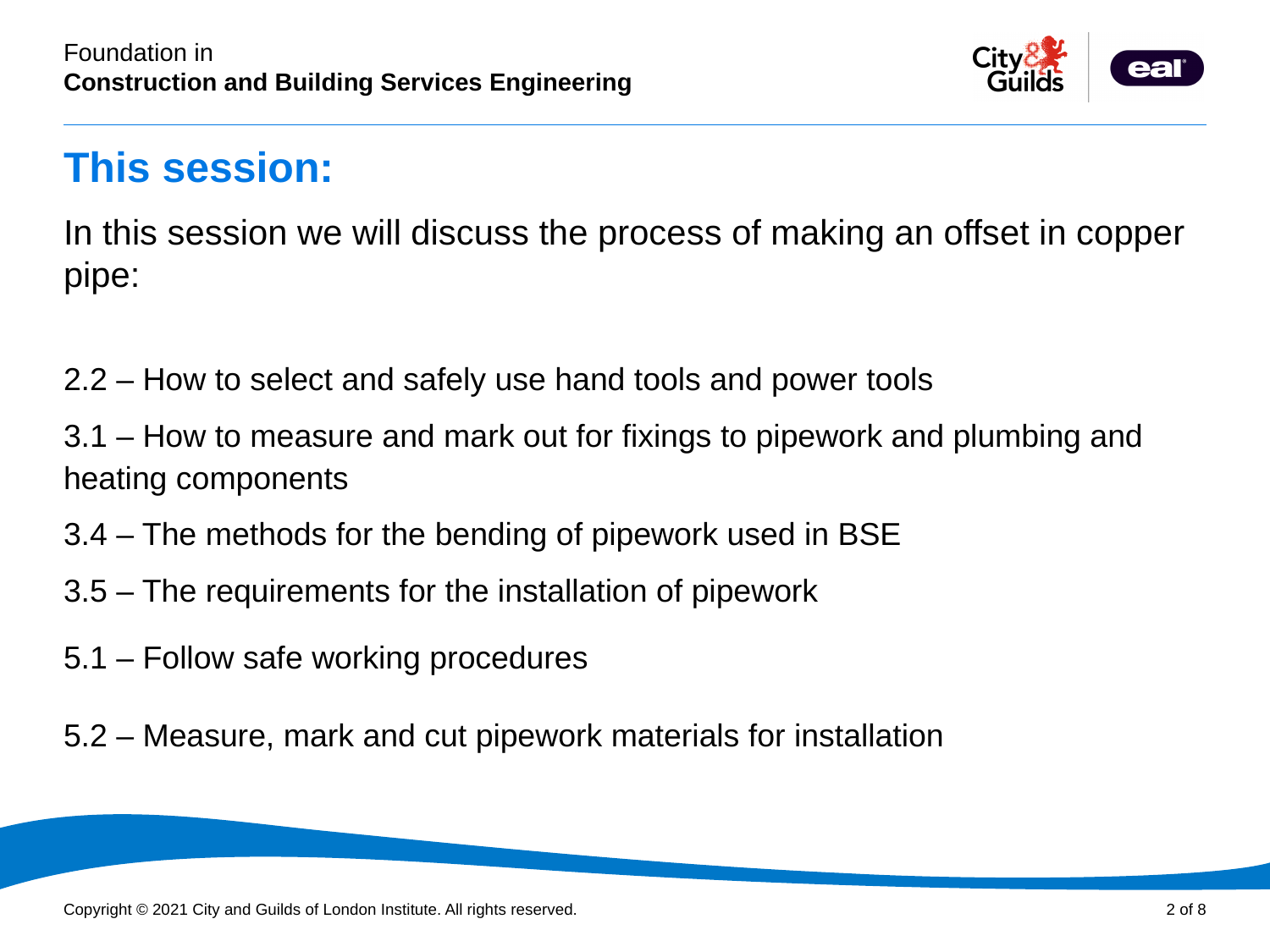

# This session:
In this session we will discuss the process of making an offset in copper pipe:

2.2 – How to select and safely use hand tools and power tools
3.1 – How to measure and mark out for fixings to pipework and plumbing and heating components
3.4 – The methods for the bending of pipework used in BSE
3.5 – The requirements for the installation of pipework
5.1 – Follow safe working procedures
5.2 – Measure, mark and cut pipework materials for installation